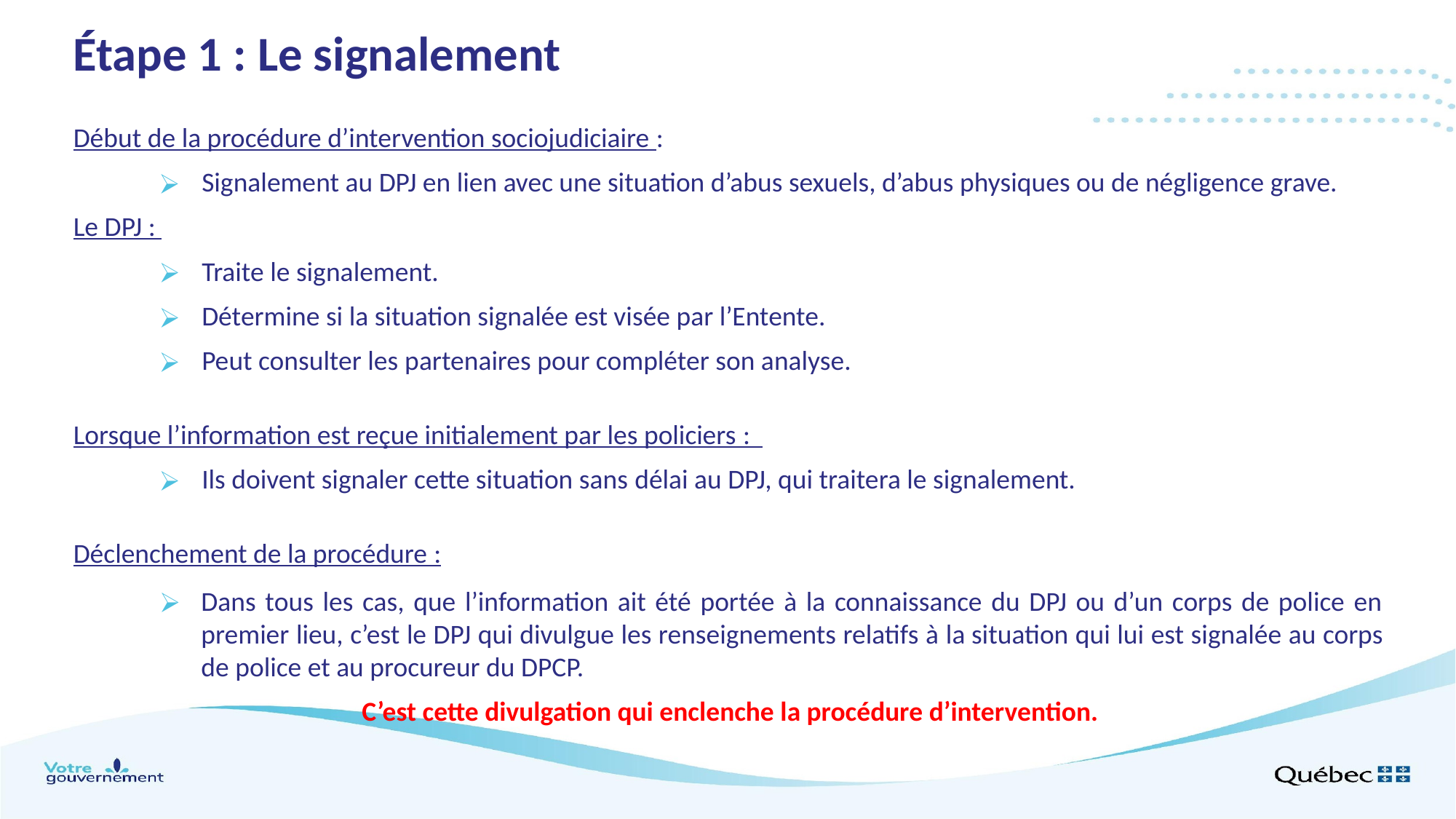

# Étape 1 : Le signalement
Début de la procédure d’intervention sociojudiciaire :
Signalement au DPJ en lien avec une situation d’abus sexuels, d’abus physiques ou de négligence grave.
Le DPJ :
Traite le signalement.
Détermine si la situation signalée est visée par l’Entente.
Peut consulter les partenaires pour compléter son analyse.

Lorsque l’information est reçue initialement par les policiers :
Ils doivent signaler cette situation sans délai au DPJ, qui traitera le signalement.

Déclenchement de la procédure :
Dans tous les cas, que l’information ait été portée à la connaissance du DPJ ou d’un corps de police en premier lieu, c’est le DPJ qui divulgue les renseignements relatifs à la situation qui lui est signalée au corps de police et au procureur du DPCP.
C’est cette divulgation qui enclenche la procédure d’intervention.